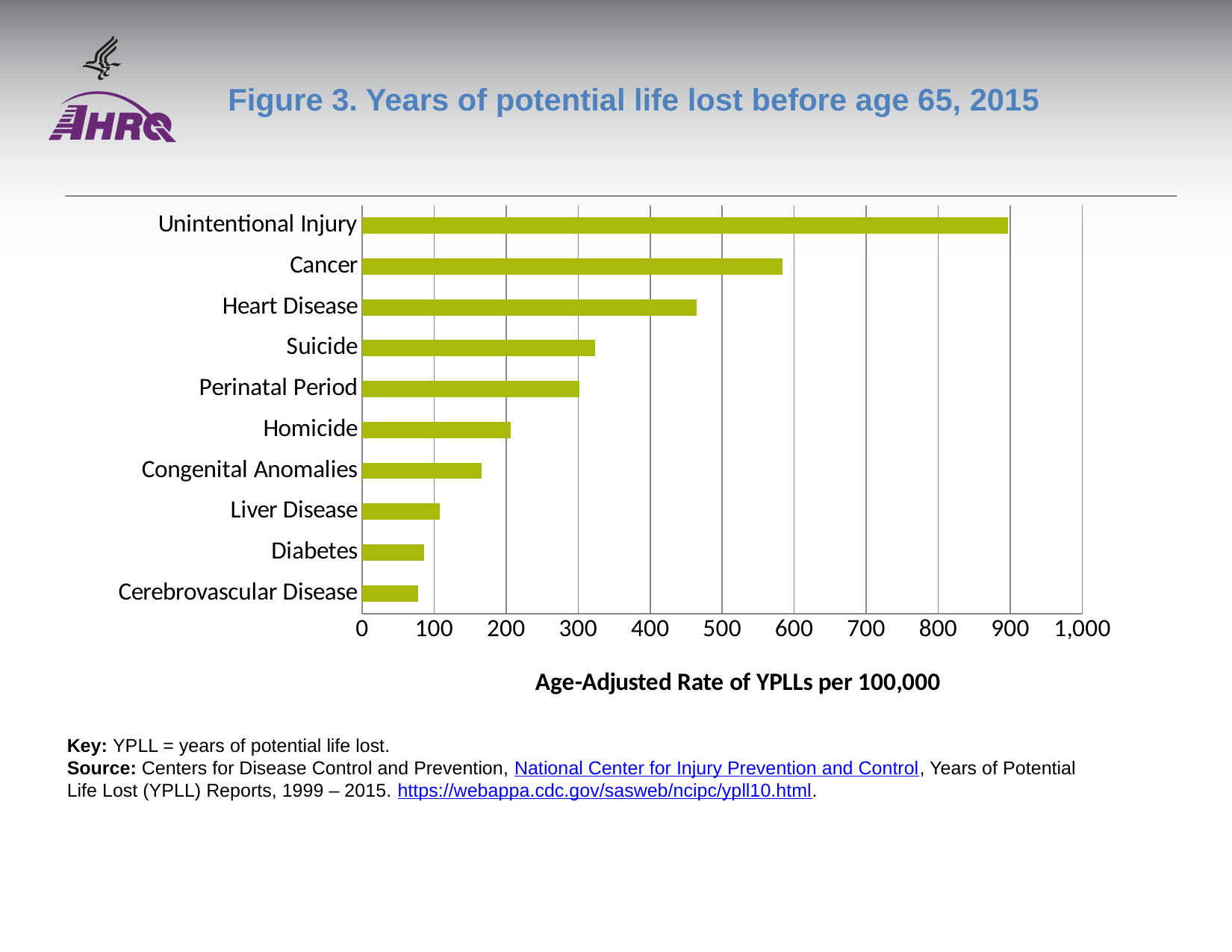

# Figure 3. Years of potential life lost before age 65, 2015

### Chart

| Category | Series 1 |
|---|---|
| Cerebrovascular Disease | 77.45 |
| Diabetes | 85.64 |
| Liver Disease | 107.54 |
| Congenital Anomalies | 166.4 |
| Homicide | 206.41 |
| Perinatal Period | 302.11 |
| Suicide | 323.3 |
| Heart Disease | 464.29 |
| Cancer | 583.2 |
| Unintentional Injury | 896.42 |
Key: YPLL = years of potential life lost.
Source: Centers for Disease Control and Prevention, National Center for Injury Prevention and Control, Years of Potential Life Lost (YPLL) Reports, 1999 – 2015. https://webappa.cdc.gov/sasweb/ncipc/ypll10.html.